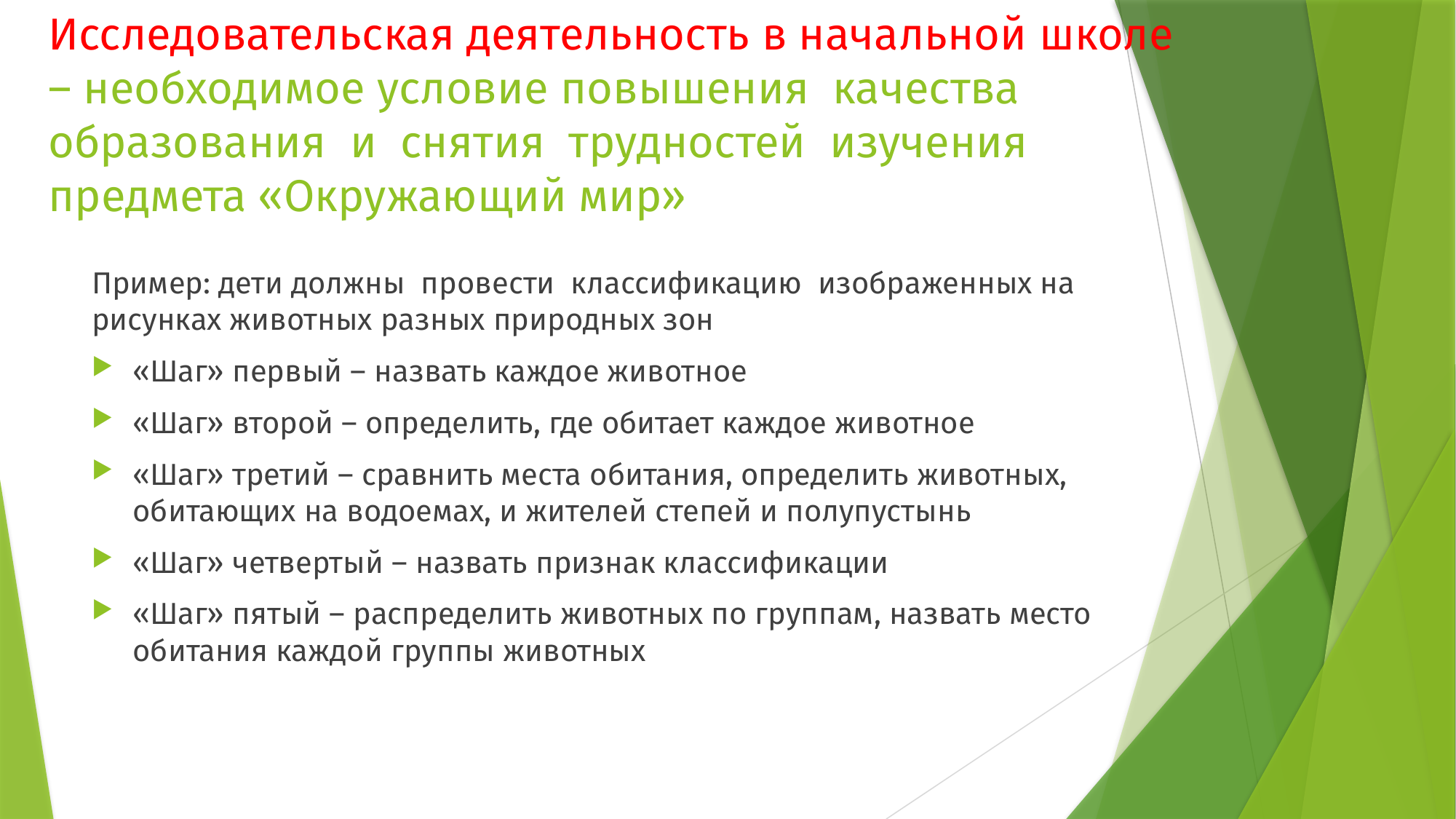

# Исследовательская деятельность в начальной школе – необходимое условие повышения  качества  образования  и  снятия  трудностей  изучения  предмета «Окружающий мир»
Пример: дети должны  провести  классификацию  изображенных на рисунках животных разных природных зон
«Шаг» первый – назвать каждое животное
«Шаг» второй – определить, где обитает каждое животное
«Шаг» третий – сравнить места обитания, определить животных, обитающих на водоемах, и жителей степей и полупустынь
«Шаг» четвертый – назвать признак классификации
«Шаг» пятый – распределить животных по группам, назвать место обитания каждой группы животных